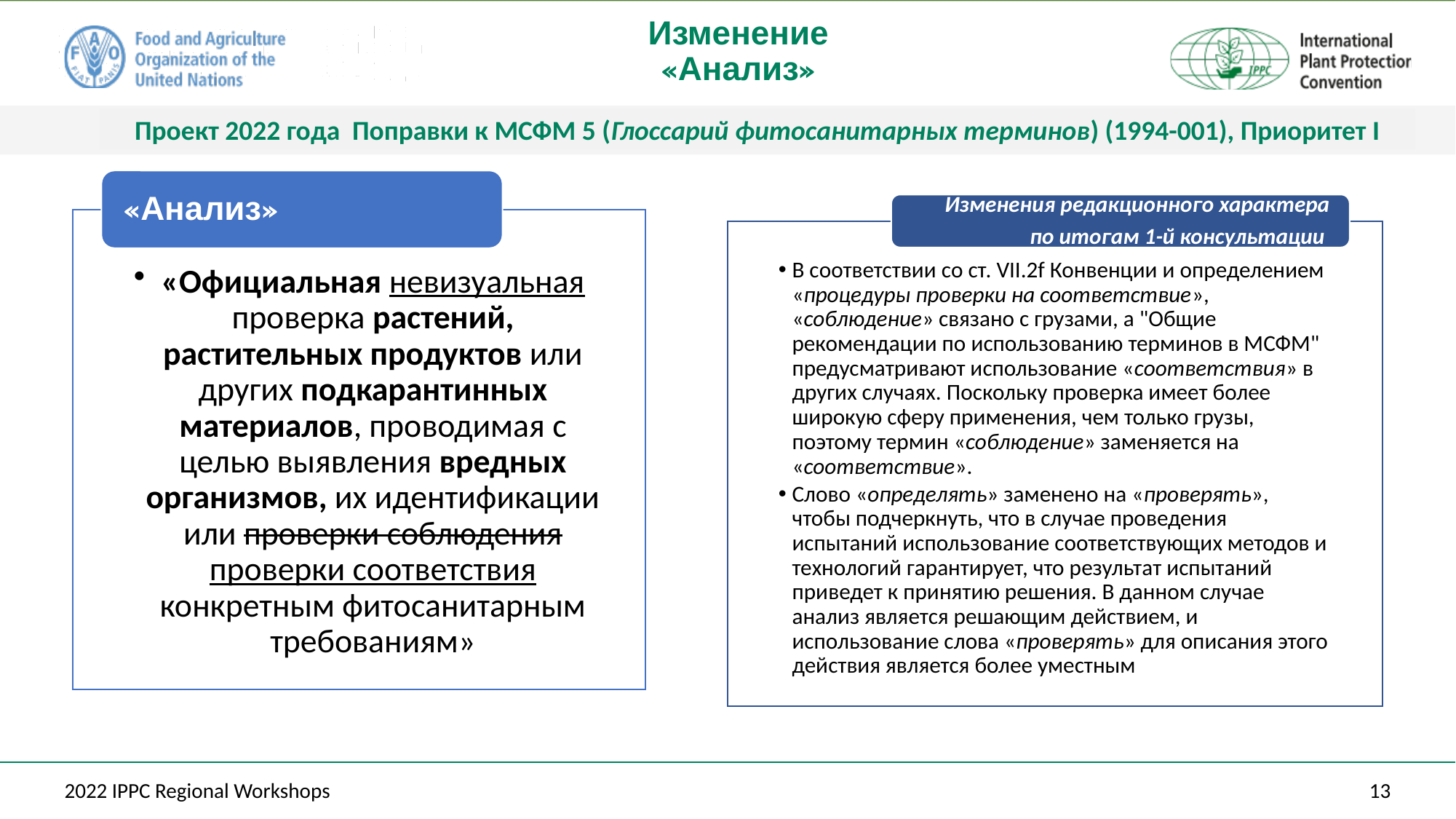

# Изменение «Анализ»
Проект 2022 года  Поправки к МСФМ 5 (Глоссарий фитосанитарных терминов) (1994-001), Приоритет I
«Официальная невизуальная проверка растений, растительных продуктов или других подкарантинных материалов, проводимая с целью выявления вредных организмов, их идентификации или проверки соблюдения проверки соответствия конкретным фитосанитарным требованиям»
«Анализ»
В соответствии со ст. VII.2f Конвенции и определением «процедуры проверки на соответствие», «соблюдение» связано с грузами, а "Общие рекомендации по использованию терминов в МСФМ" предусматривают использование «соответствия» в других случаях. Поскольку проверка имеет более широкую сферу применения, чем только грузы, поэтому термин «соблюдение» заменяется на «соответствие».
Слово «определять» заменено на «проверять», чтобы подчеркнуть, что в случае проведения испытаний использование соответствующих методов и технологий гарантирует, что результат испытаний приведет к принятию решения. В данном случае анализ является решающим действием, и использование слова «проверять» для описания этого действия является более уместным
Изменения редакционного характера
по итогам 1-й консультации